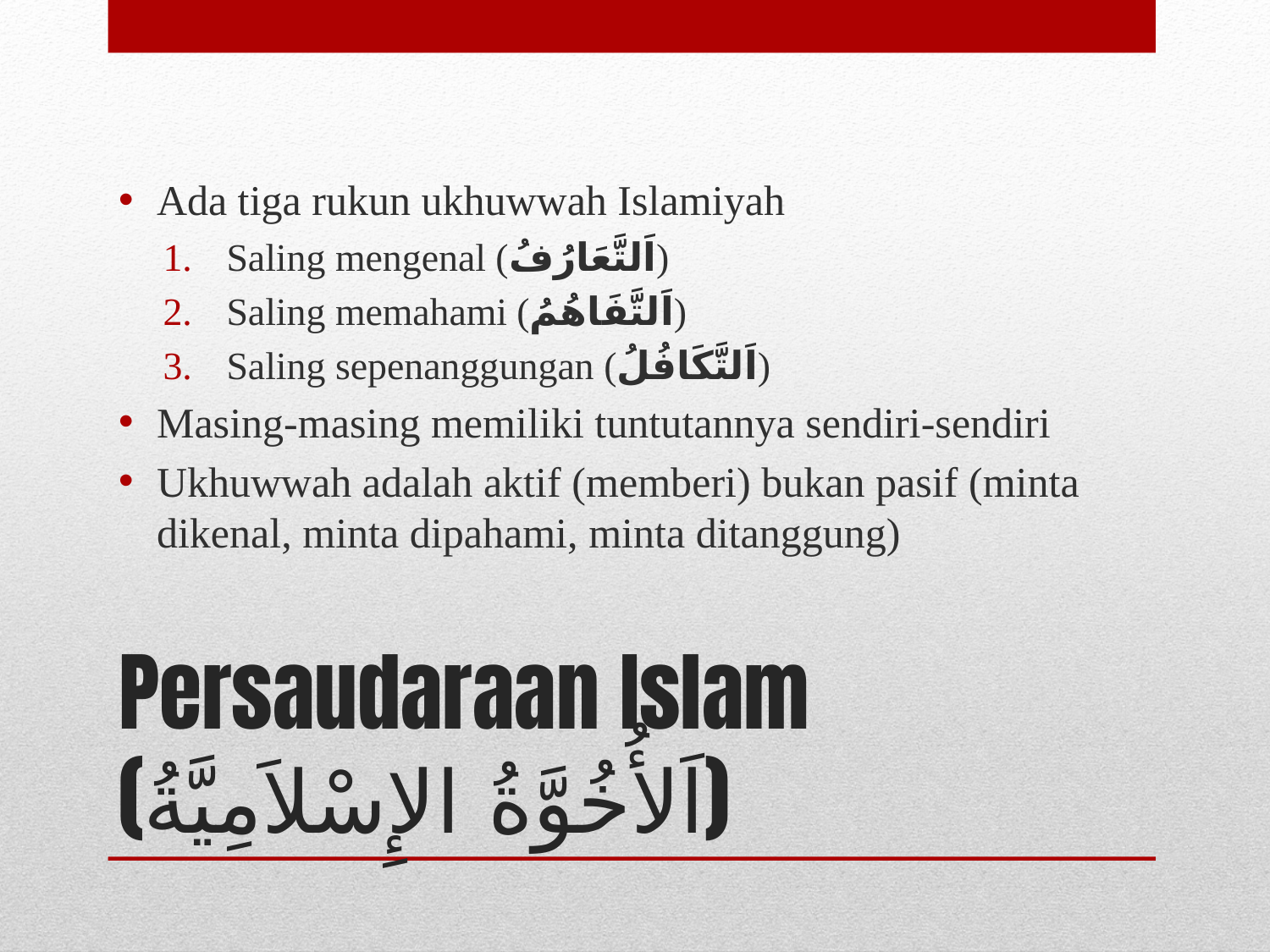

Ada tiga rukun ukhuwwah Islamiyah
Saling mengenal (اَلتَّعَارُفُ)
Saling memahami (اَلتَّفَاهُمُ)
Saling sepenanggungan (اَلتَّكَافُلُ)
Masing-masing memiliki tuntutannya sendiri-sendiri
Ukhuwwah adalah aktif (memberi) bukan pasif (minta dikenal, minta dipahami, minta ditanggung)
# Persaudaraan Islam (اَلأُخُوَّةُ الإِسْلاَمِيَّةُ)